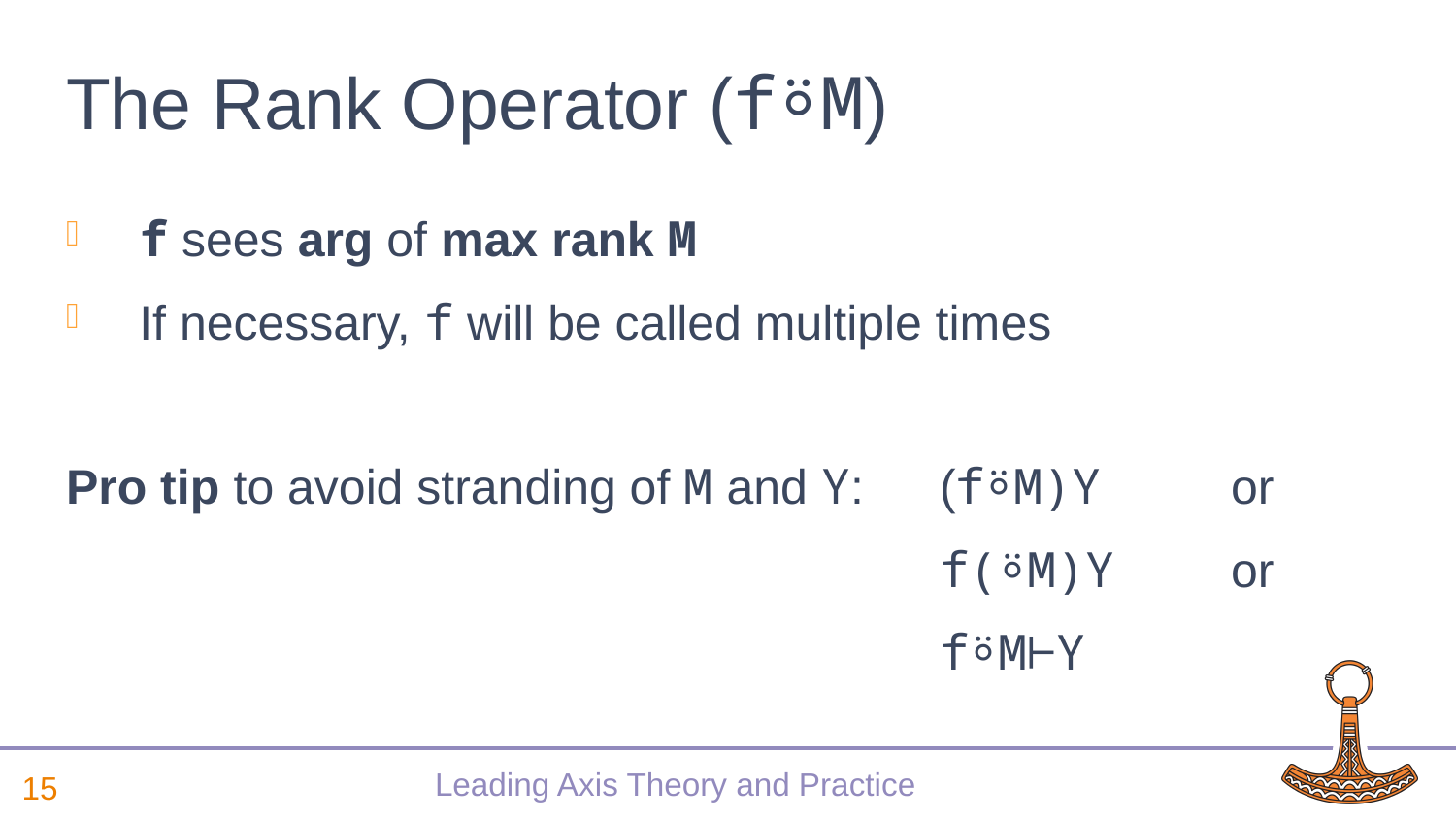

# The Rank Operator (f⍤M)
f sees arg of max rank M
If necessary, f will be called multiple times

Pro tip to avoid stranding of M and Y:	(f⍤M)Y	or
						f(⍤M)Y	or
						f⍤M⊢Y